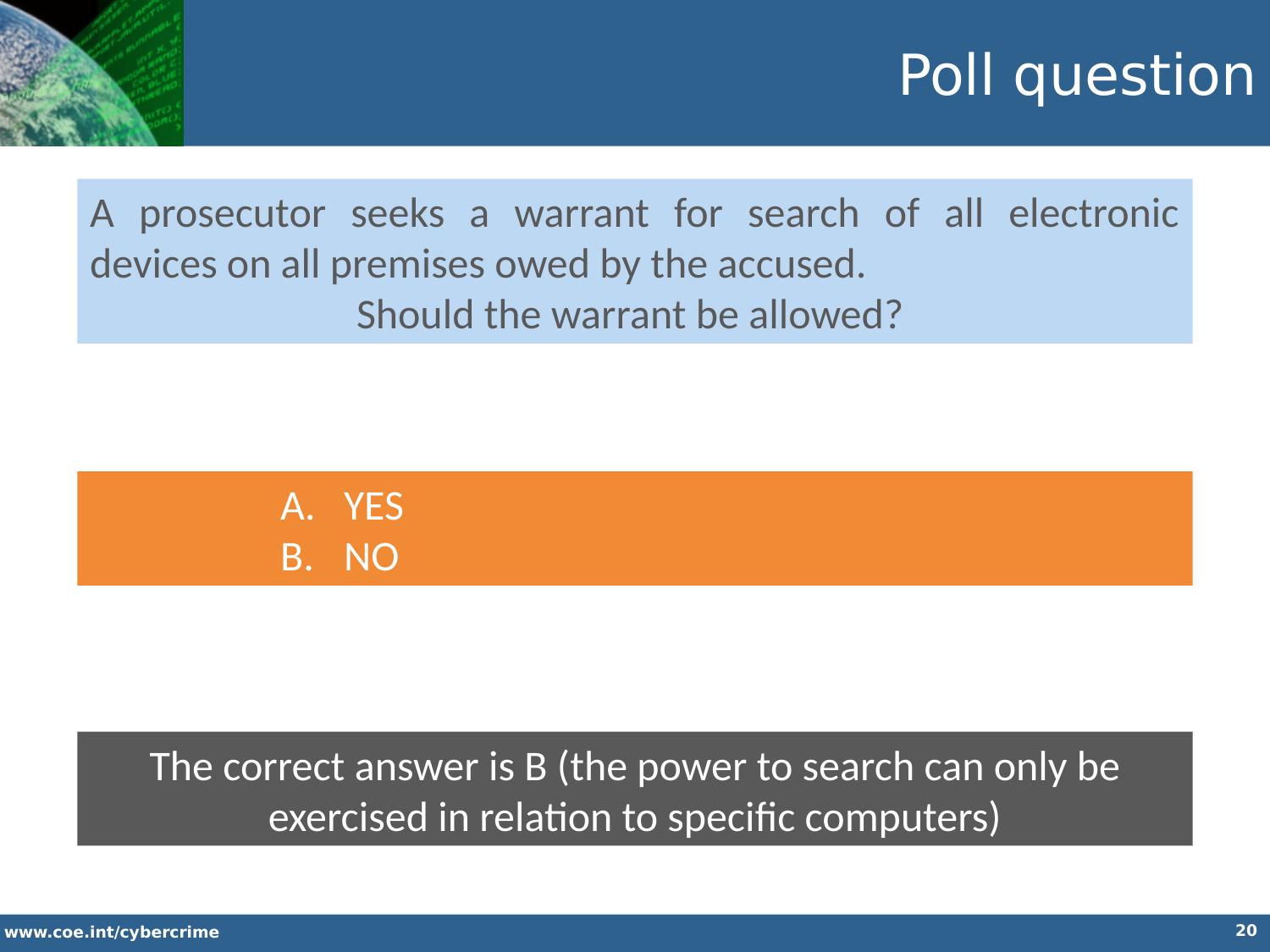

Poll question
A prosecutor seeks a warrant for search of all electronic devices on all premises owed by the accused.
Should the warrant be allowed?
YES
NO
The correct answer is B (the power to search can only be exercised in relation to specific computers)